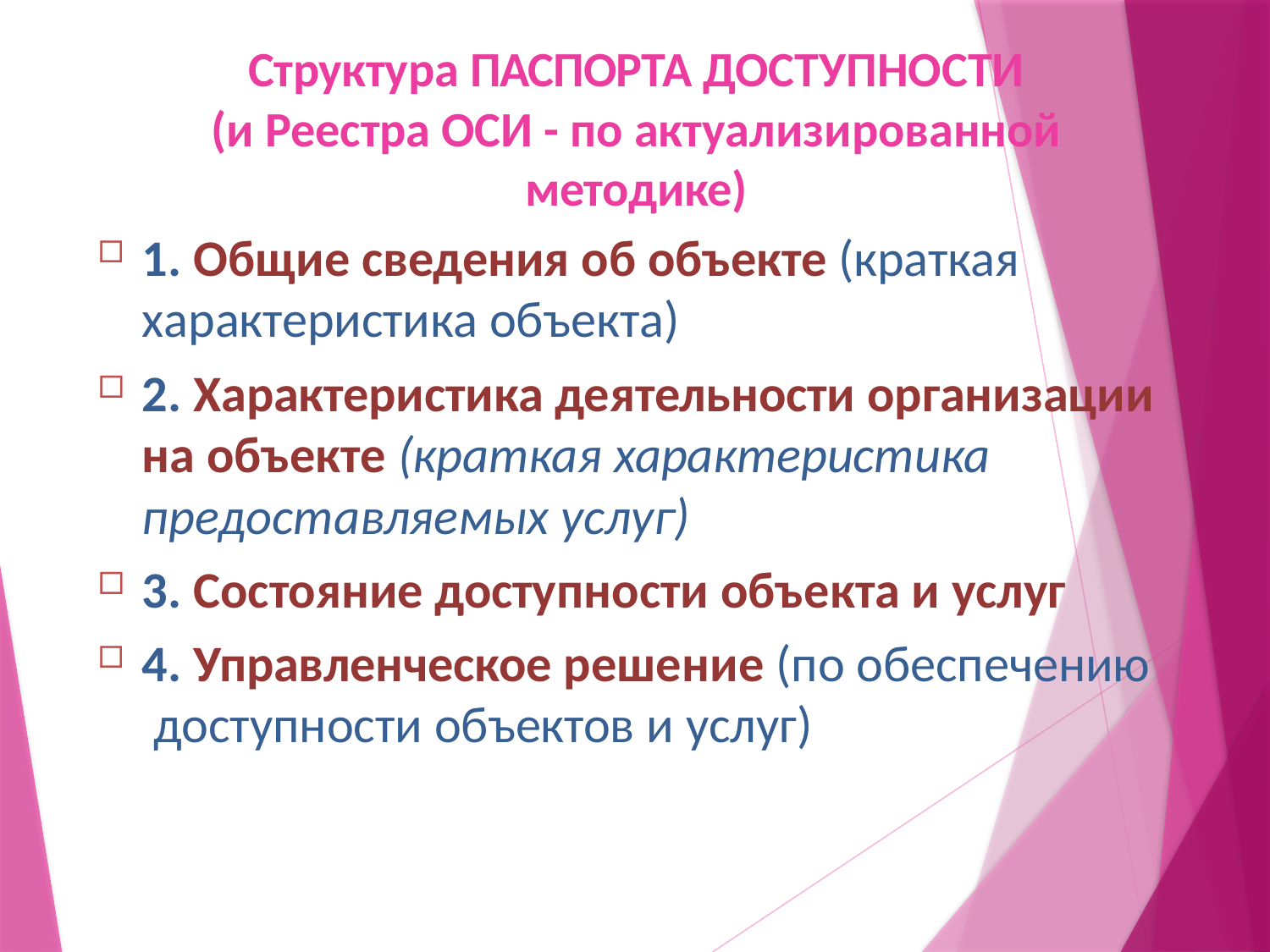

# Структура ПАСПОРТА ДОСТУПНОСТИ
(и Реестра ОСИ - по актуализированной методике)
1. Общие сведения об объекте (краткая
характеристика объекта)
2. Характеристика деятельности организации
на объекте (краткая характеристика
предоставляемых услуг)
3. Состояние доступности объекта и услуг
4. Управленческое решение (по обеспечению  доступности объектов и услуг)